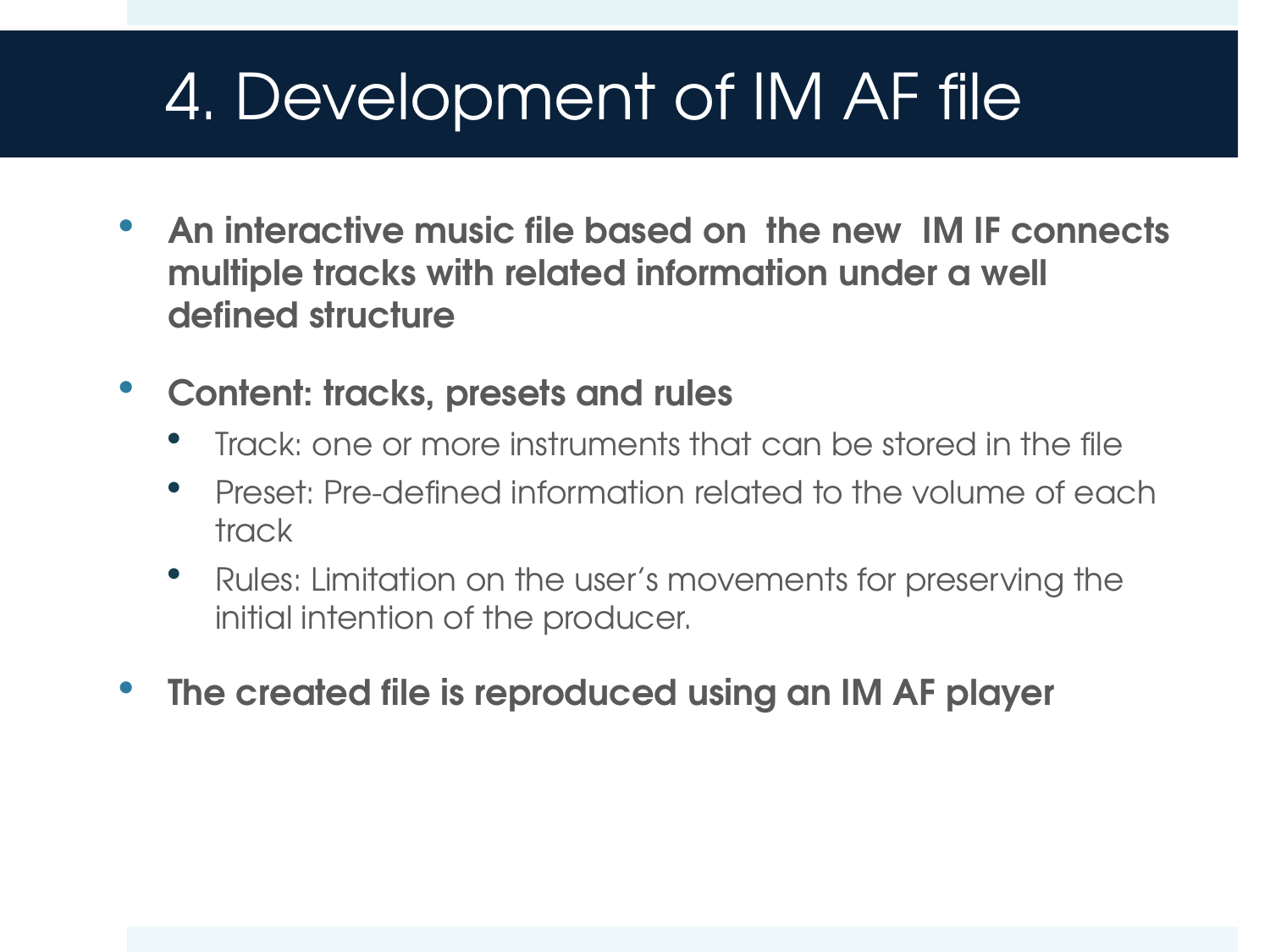

# 4. Development of IM AF file
An interactive music file based on  the new  IM IF connects multiple tracks with related information under a well defined structure
Content: tracks, presets and rules
Track: one or more instruments that can be stored in the file
Preset: Pre-defined information related to the volume of each track
Rules: Limitation on the user’s movements for preserving the initial intention of the producer.
The created file is reproduced using an IM AF player